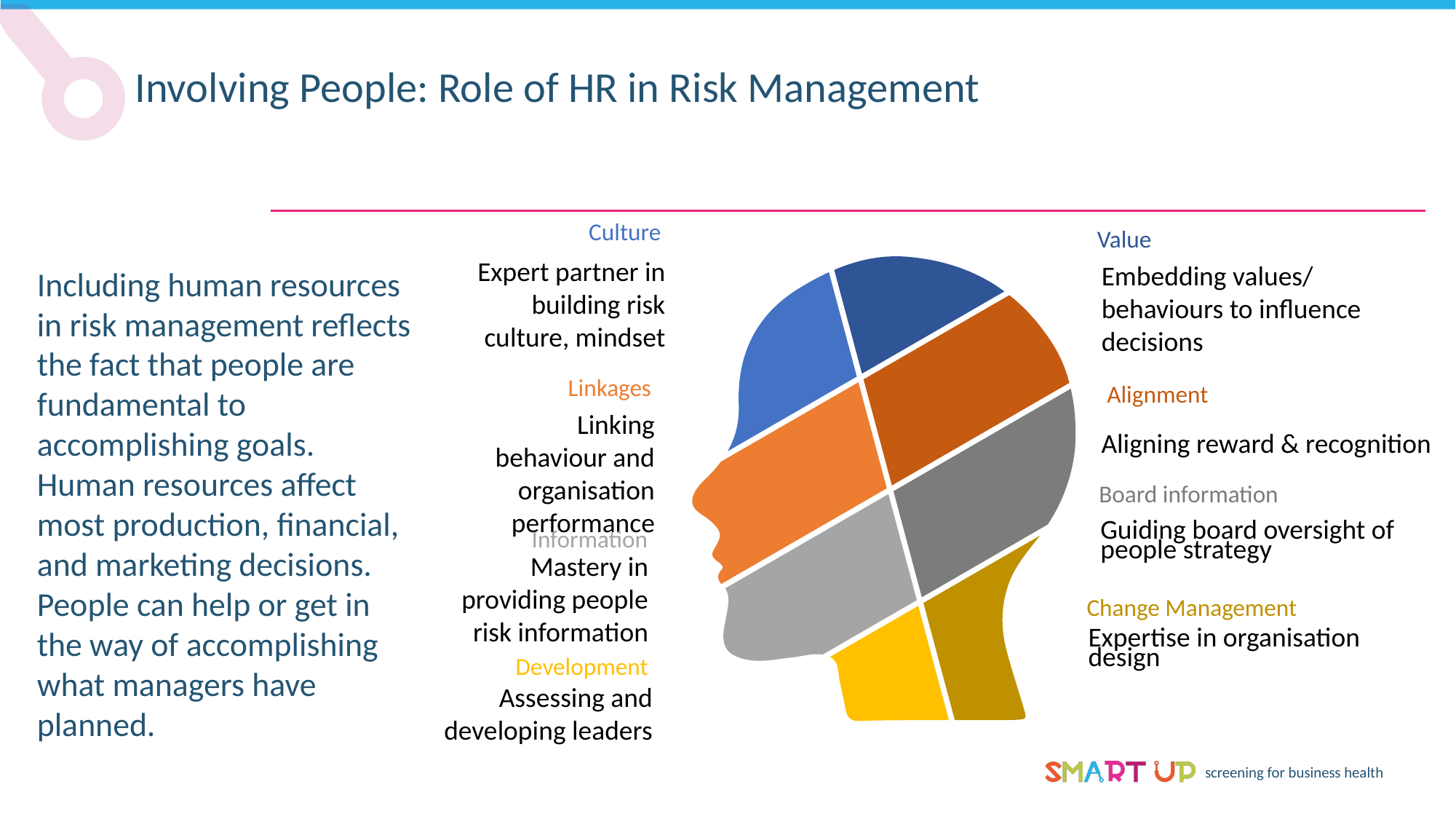

Involving People: Role of HR in Risk Management
Culture
Value
Expert partner in building risk culture, mindset

Embedding values/ behaviours to influence decisions
Including human resources in risk management reflects the fact that people are fundamental to accomplishing goals. Human resources affect most production, financial, and marketing decisions. People can help or get in the way of accomplishing what managers have planned.

Linkages
Alignment

Linking behaviour and organisation performance
Aligning reward & recognition
Board information

Information
Guiding board oversight of people strategy

Mastery in providing people risk information
Change Management

Expertise in organisation design
Development
Assessing and developing leaders